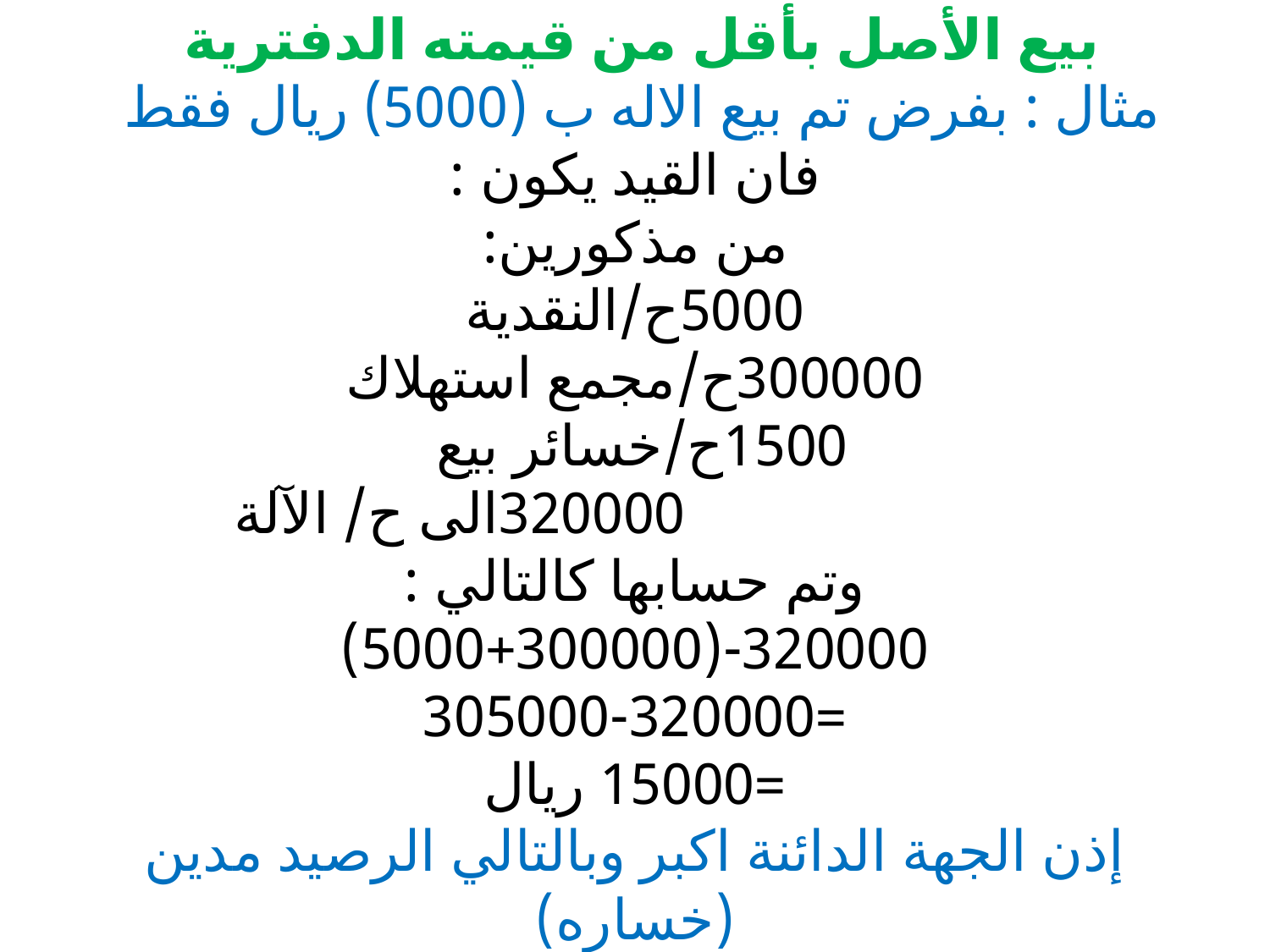

# بيع الأصل بأقل من قيمته الدفترية مثال : بفرض تم بيع الاله ب (5000) ريال فقط فان القيد يكون : من مذكورين: 5000ح/النقدية 300000ح/مجمع استهلاك 1500ح/خسائر بيع 320000الى ح/ الآلة وتم حسابها كالتالي : 320000-(300000+5000) =320000-305000 =15000 ريال إذن الجهة الدائنة اكبر وبالتالي الرصيد مدين (خساره)